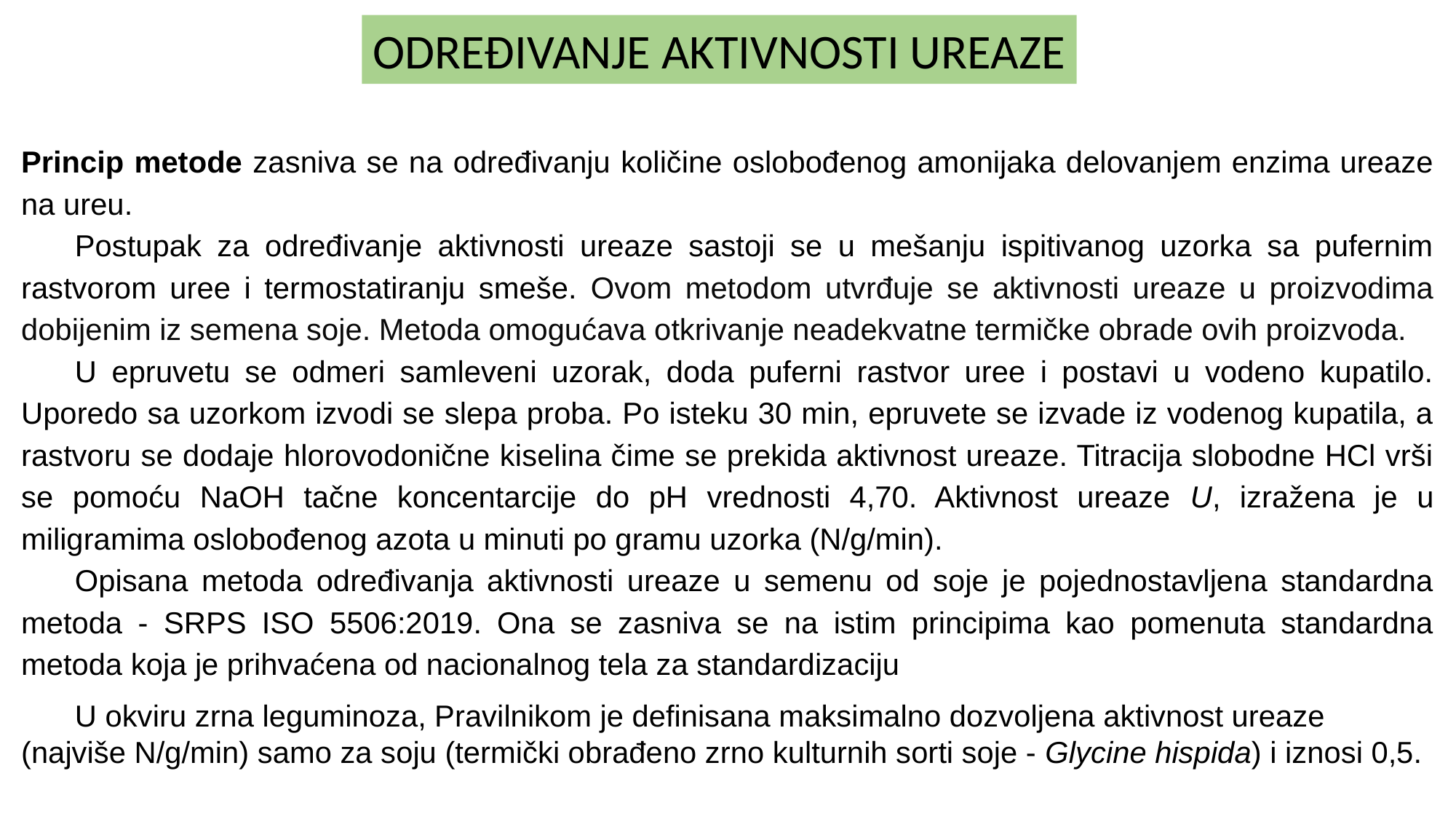

ODREĐIVANJE AKTIVNOSTI UREAZE
Princip metode zasniva se na određivanju količine oslobođenog amonijaka delovanjem enzima ureaze na ureu.
Postupak za određivanje aktivnosti ureaze sastoji se u mešanju ispitivanog uzorka sa pufernim rastvorom uree i termostatiranju smeše. Ovom metodom utvrđuje se aktivnosti ureaze u proizvodima dobijenim iz semena soje. Metoda omogućava otkrivanje neadekvatne termičke obrade ovih proizvoda.
U epruvetu se odmeri samleveni uzorak, doda puferni rastvor uree i postavi u vodeno kupatilo. Uporedo sa uzorkom izvodi se slepa proba. Po isteku 30 min, epruvete se izvade iz vodenog kupatila, a rastvoru se dodaje hlorovodonične kiselina čime se prekida aktivnost ureaze. Titracija slobodne HCl vrši se pomoću NaOH tačne koncentarcije do pH vrednosti 4,70. Aktivnost ureaze U, izražena je u miligramima oslobođenog azota u minuti po gramu uzorka (N/g/min).
Opisana metoda određivanja aktivnosti ureaze u semenu od soje je pojednostavljena standardna metoda - SRPS ISO 5506:2019. Ona se zasniva se na istim principima kao pomenuta standardna metoda koja je prihvaćena od nacionalnog tela za standardizaciju
U okviru zrna leguminoza, Pravilnikom je definisana maksimalno dozvoljena aktivnost ureaze (najviše N/g/min) samo za soju (termički obrađeno zrno kulturnih sorti soje - Glycine hispida) i iznosi 0,5.